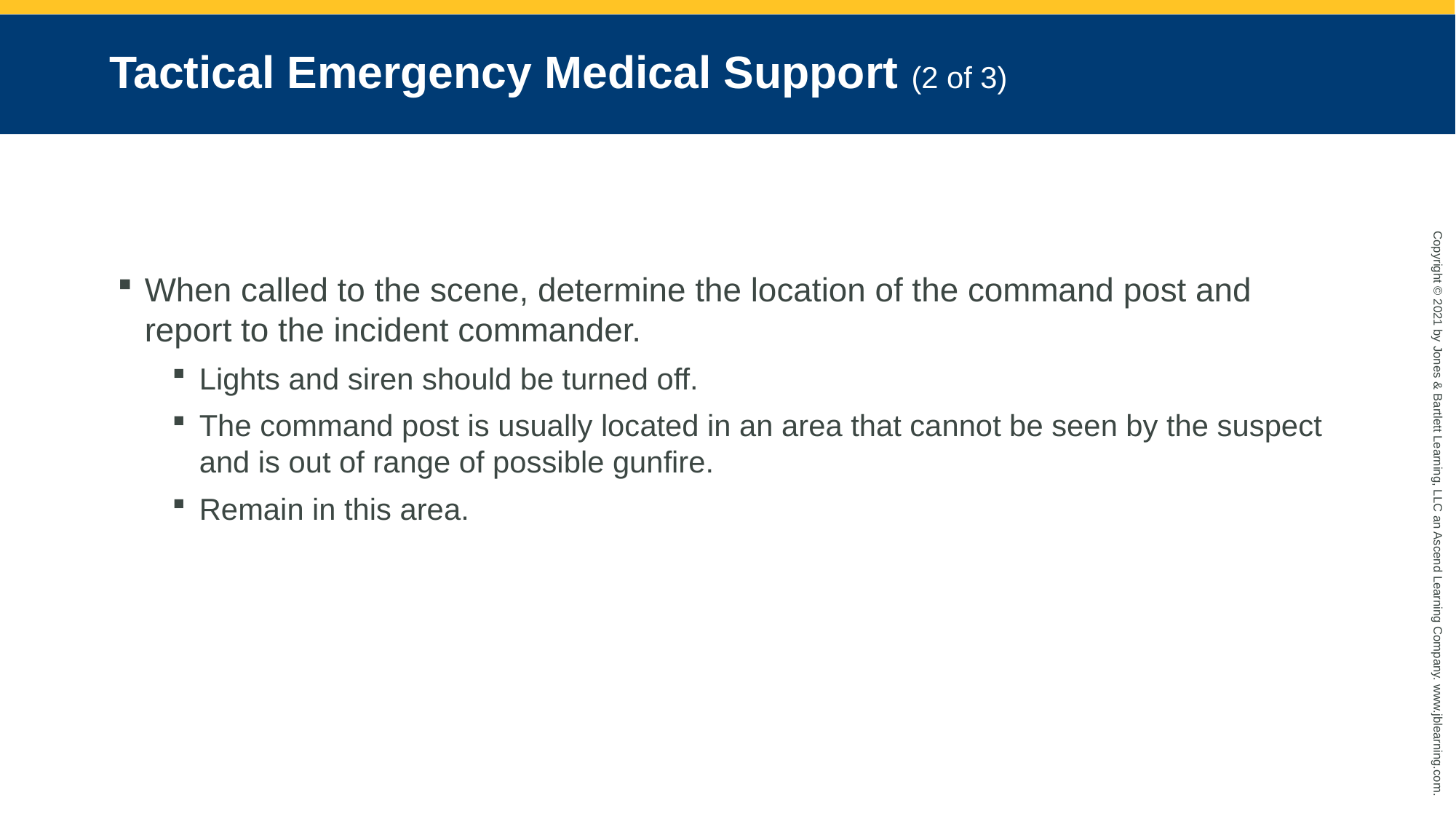

# Tactical Emergency Medical Support (2 of 3)
When called to the scene, determine the location of the command post and report to the incident commander.
Lights and siren should be turned off.
The command post is usually located in an area that cannot be seen by the suspect and is out of range of possible gunfire.
Remain in this area.